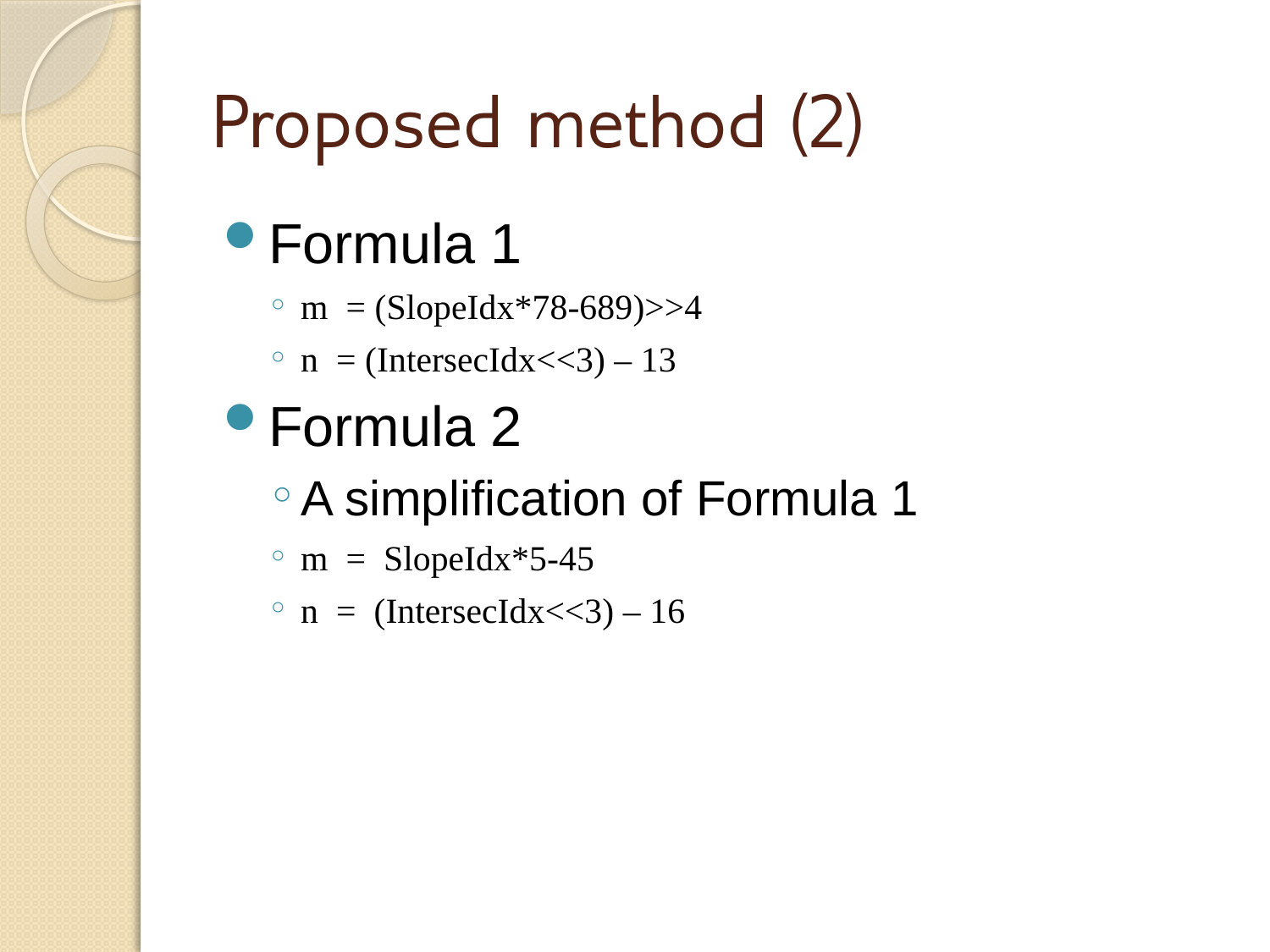

# Proposed method (2)
Formula 1
m  = (SlopeIdx*78-689)>>4
n  = (IntersecIdx<<3) – 13
Formula 2
A simplification of Formula 1
m  =  SlopeIdx*5-45
n  =  (IntersecIdx<<3) – 16